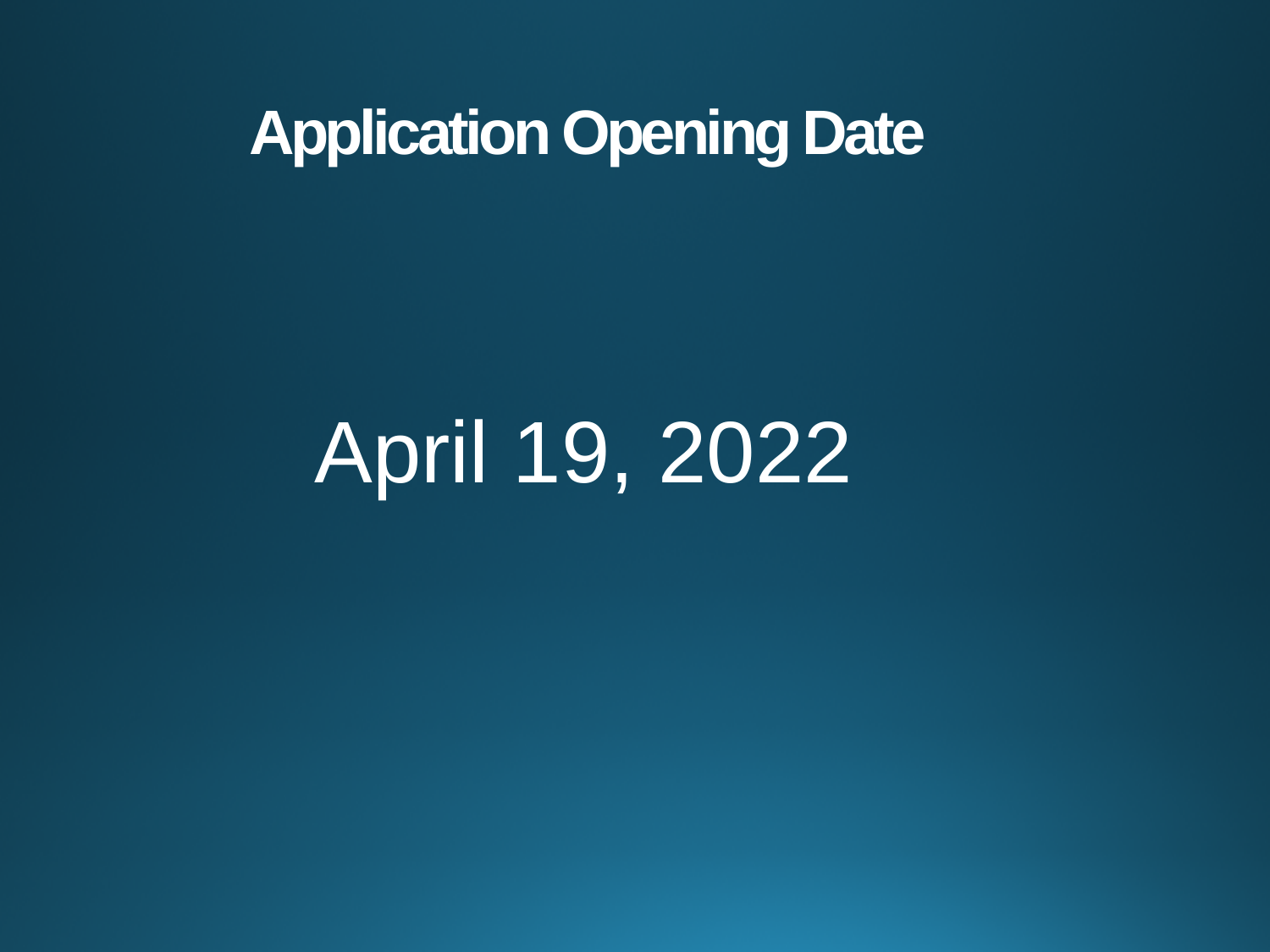

# Application Opening Date
April 19, 2022